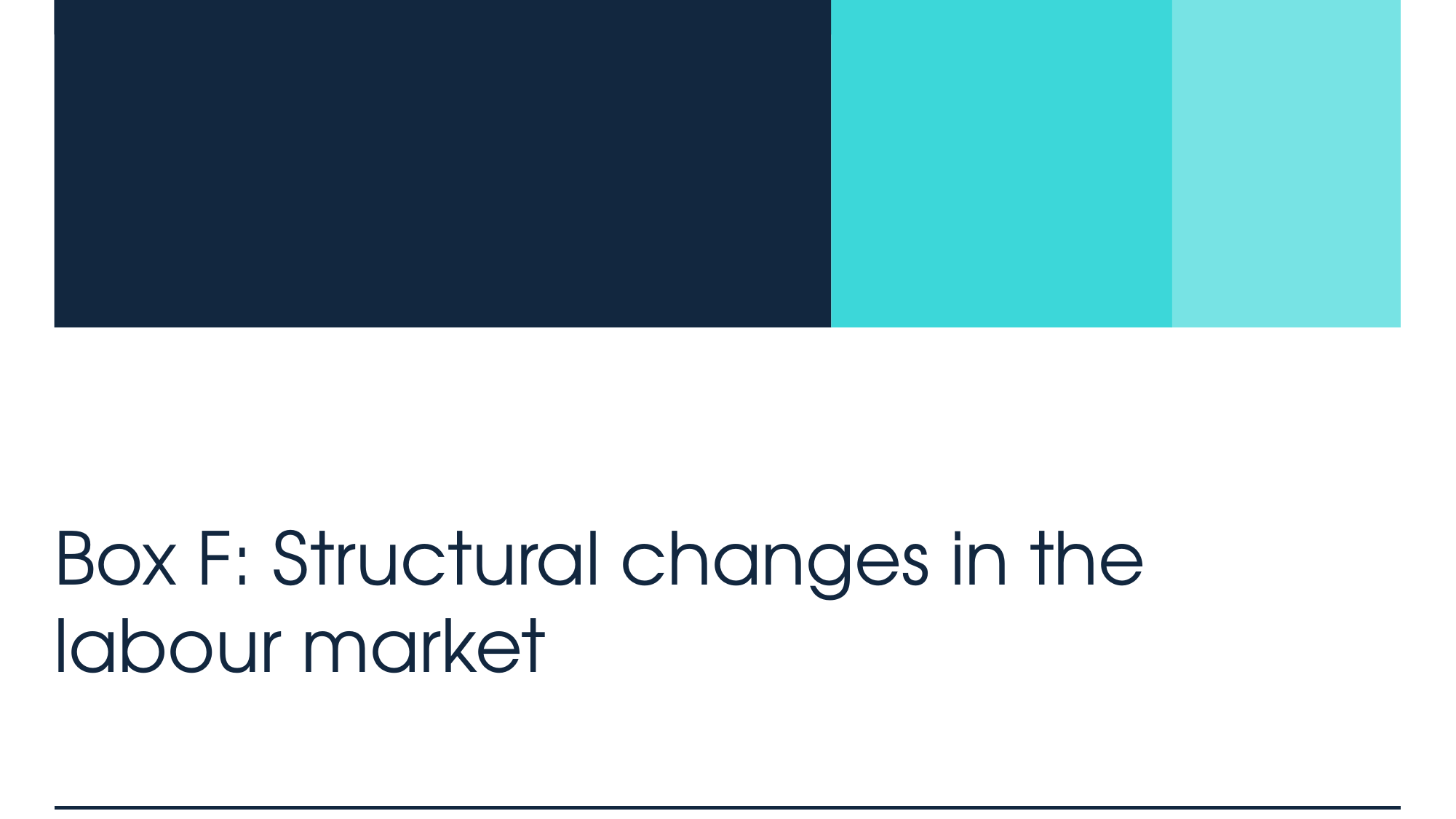

Box F: Structural changes in the
labour market